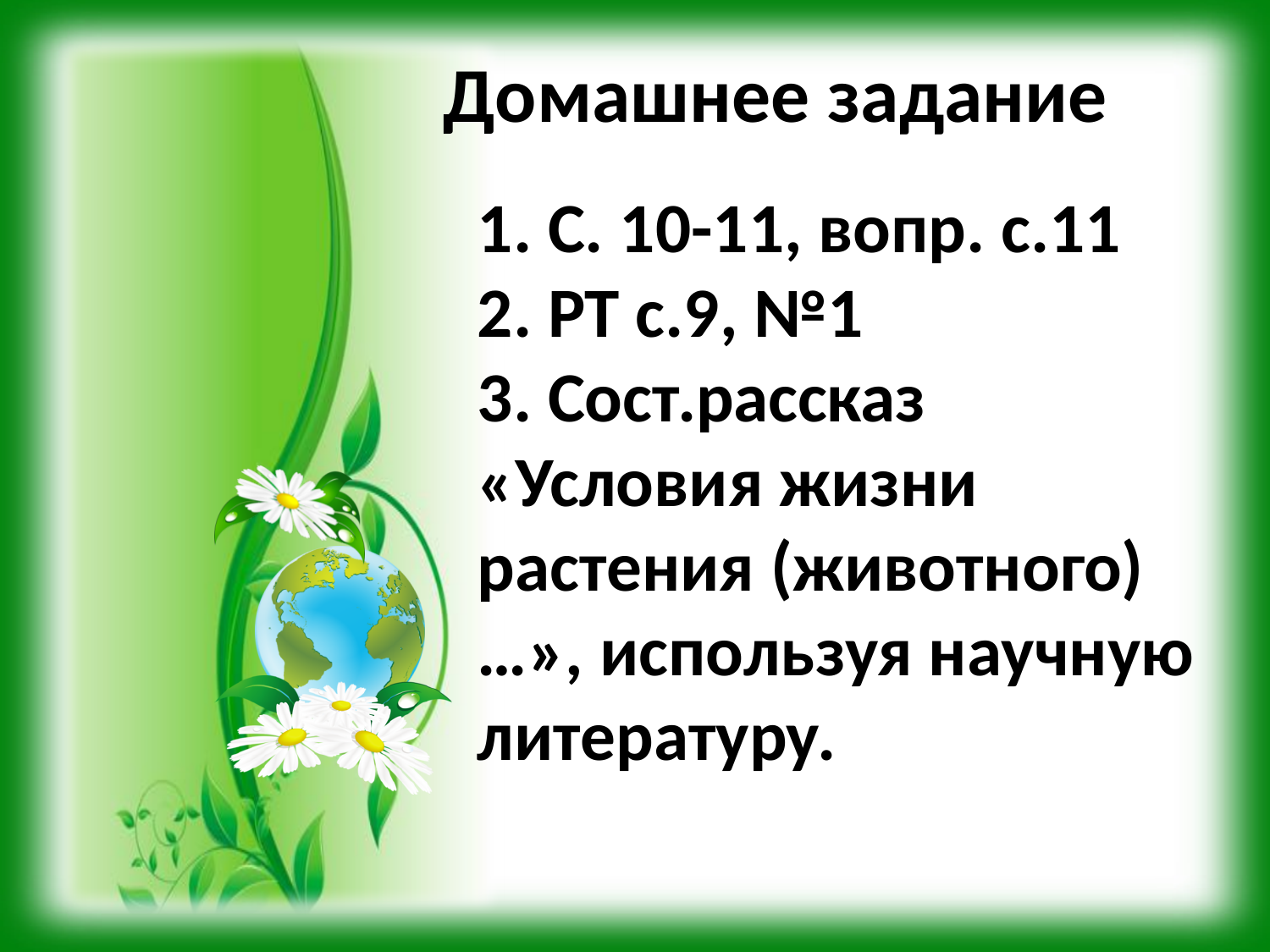

Домашнее задание
1. С. 10-11, вопр. с.11
2. РТ с.9, №1
3. Сост.рассказ «Условия жизни растения (животного)…», используя научную литературу.
www.sliderpoint.org